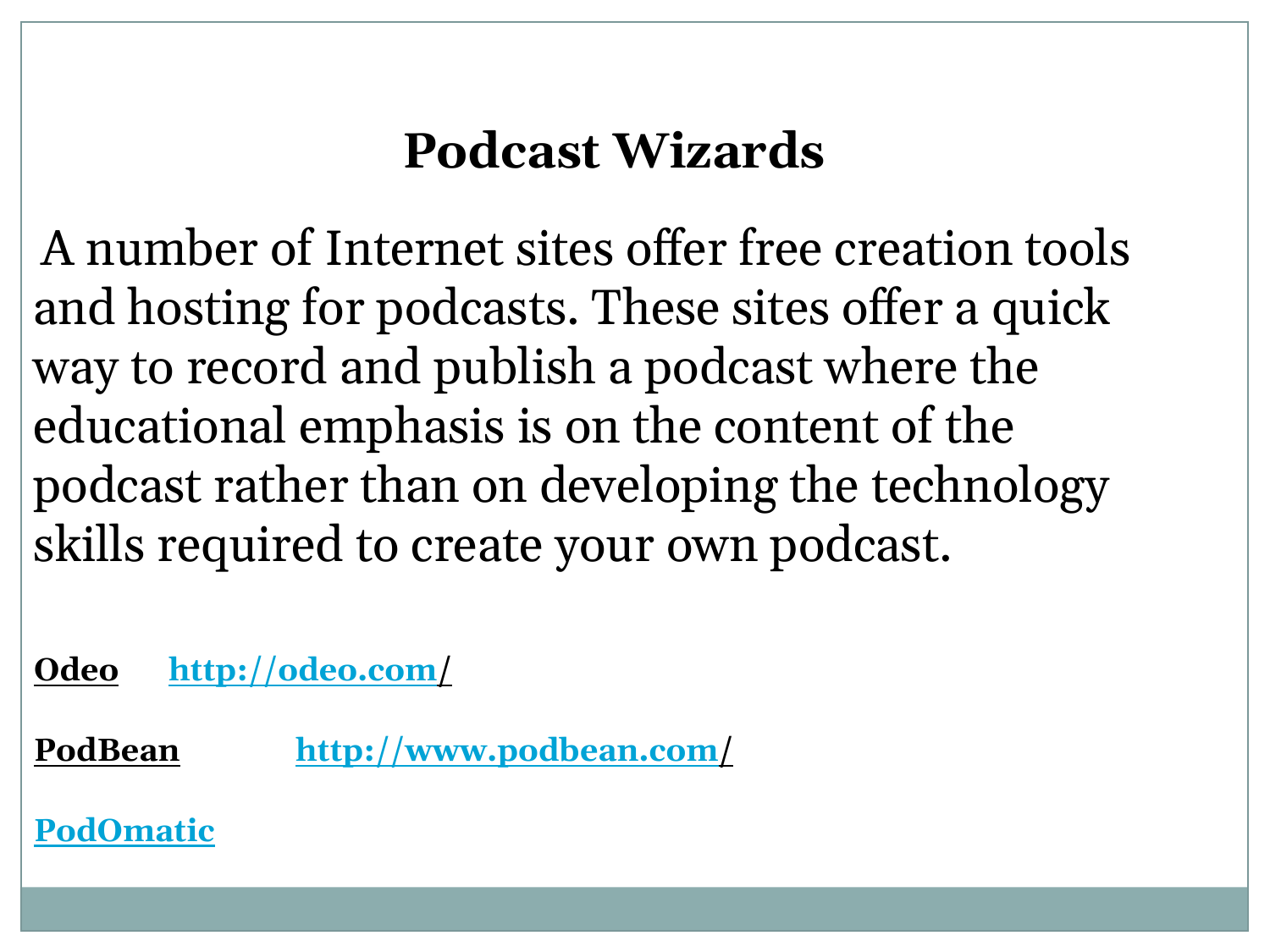

Podcast Wizards

 A number of Internet sites offer free creation tools and hosting for podcasts. These sites offer a quick way to record and publish a podcast where the educational emphasis is on the content of the podcast rather than on developing the technology skills required to create your own podcast.

Odeo	 http://odeo.com/
PodBean	 http://www.podbean.com/
PodOmatic